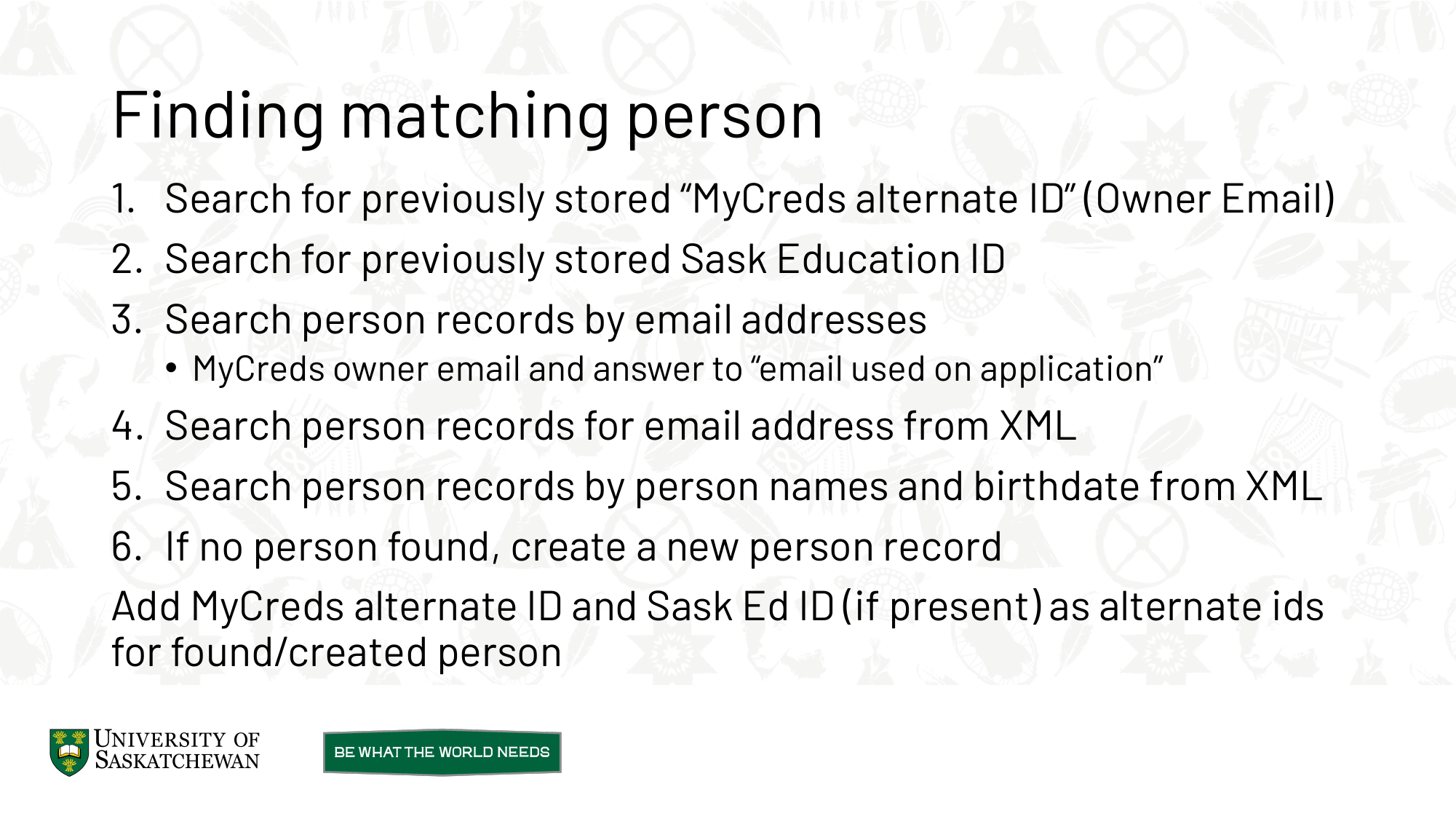

Finding matching person
Search for previously stored “MyCreds alternate ID” (Owner Email)
Search for previously stored Sask Education ID
Search person records by email addresses
MyCreds owner email and answer to “email used on application”
Search person records for email address from XML
Search person records by person names and birthdate from XML
If no person found, create a new person record
Add MyCreds alternate ID and Sask Ed ID (if present) as alternate ids for found/created person